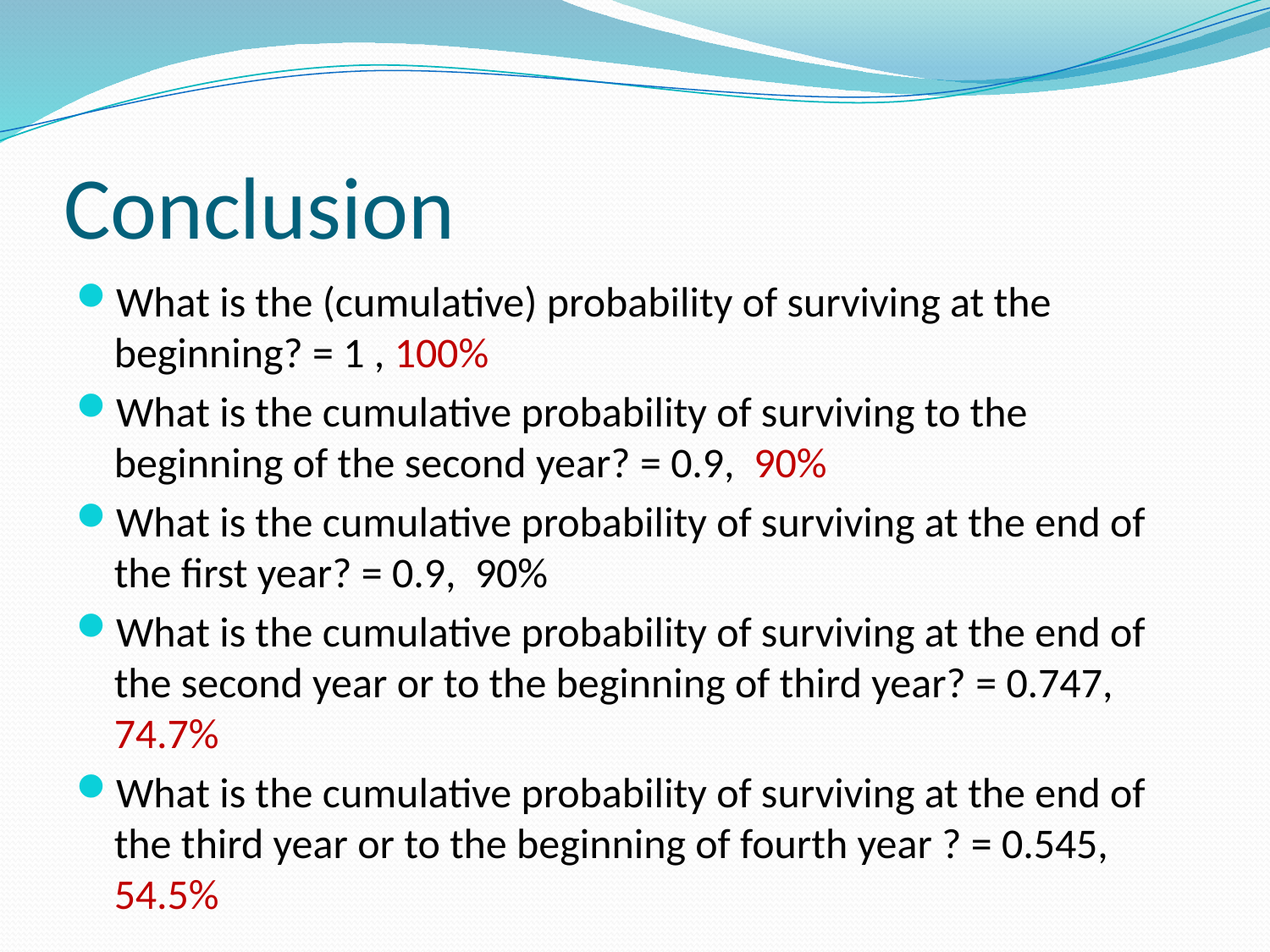

# Conclusion
What is the (cumulative) probability of surviving at the beginning? = 1 , 100%
What is the cumulative probability of surviving to the beginning of the second year? = 0.9,  90%
What is the cumulative probability of surviving at the end of the first year? = 0.9,  90%
What is the cumulative probability of surviving at the end of the second year or to the beginning of third year? = 0.747,  74.7%
What is the cumulative probability of surviving at the end of the third year or to the beginning of fourth year ? = 0.545, 54.5%